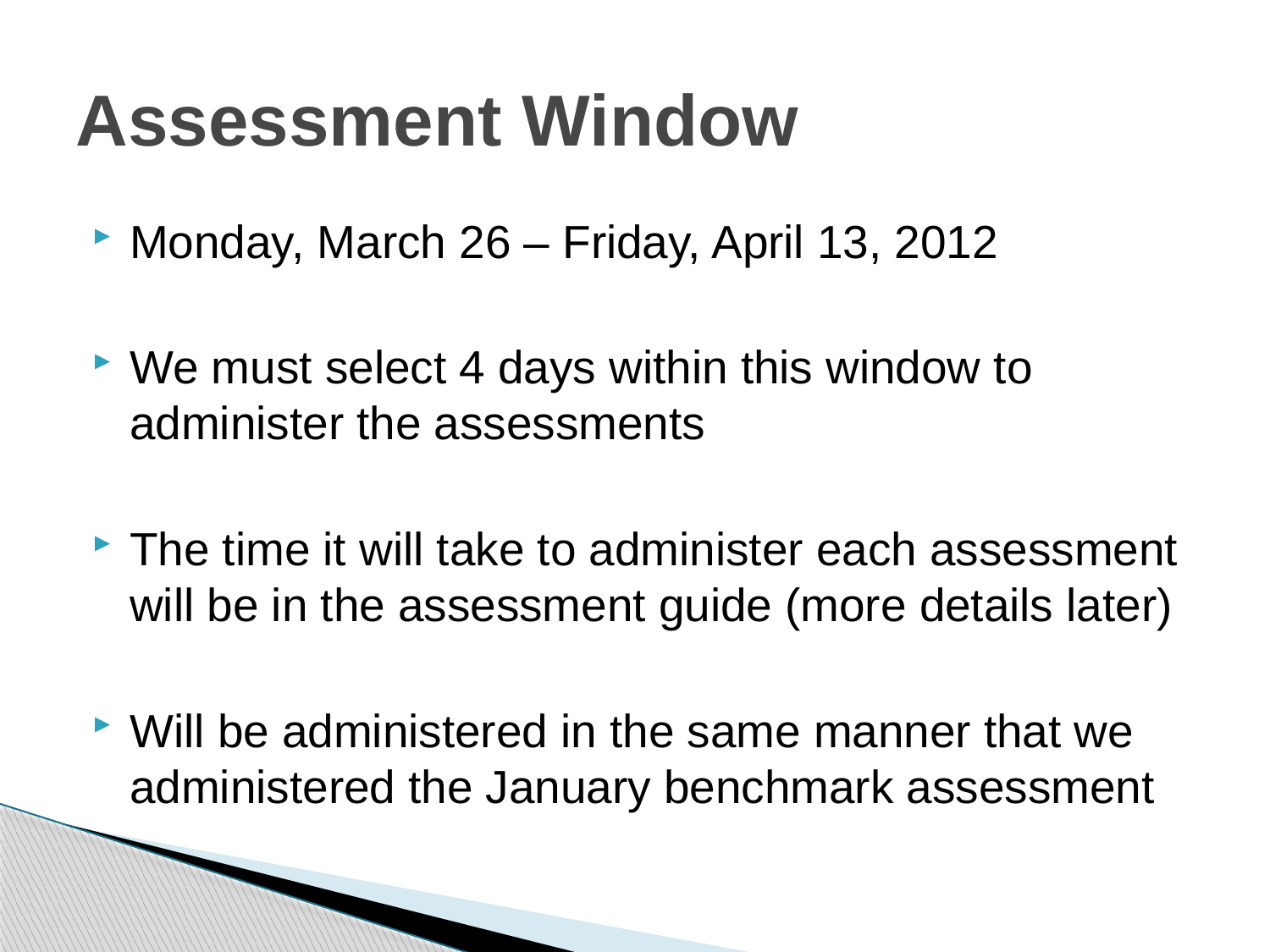

# Assessment Window
Monday, March 26 – Friday, April 13, 2012

We must select 4 days within this window to administer the assessments

The time it will take to administer each assessment will be in the assessment guide (more details later)

Will be administered in the same manner that we administered the January benchmark assessment